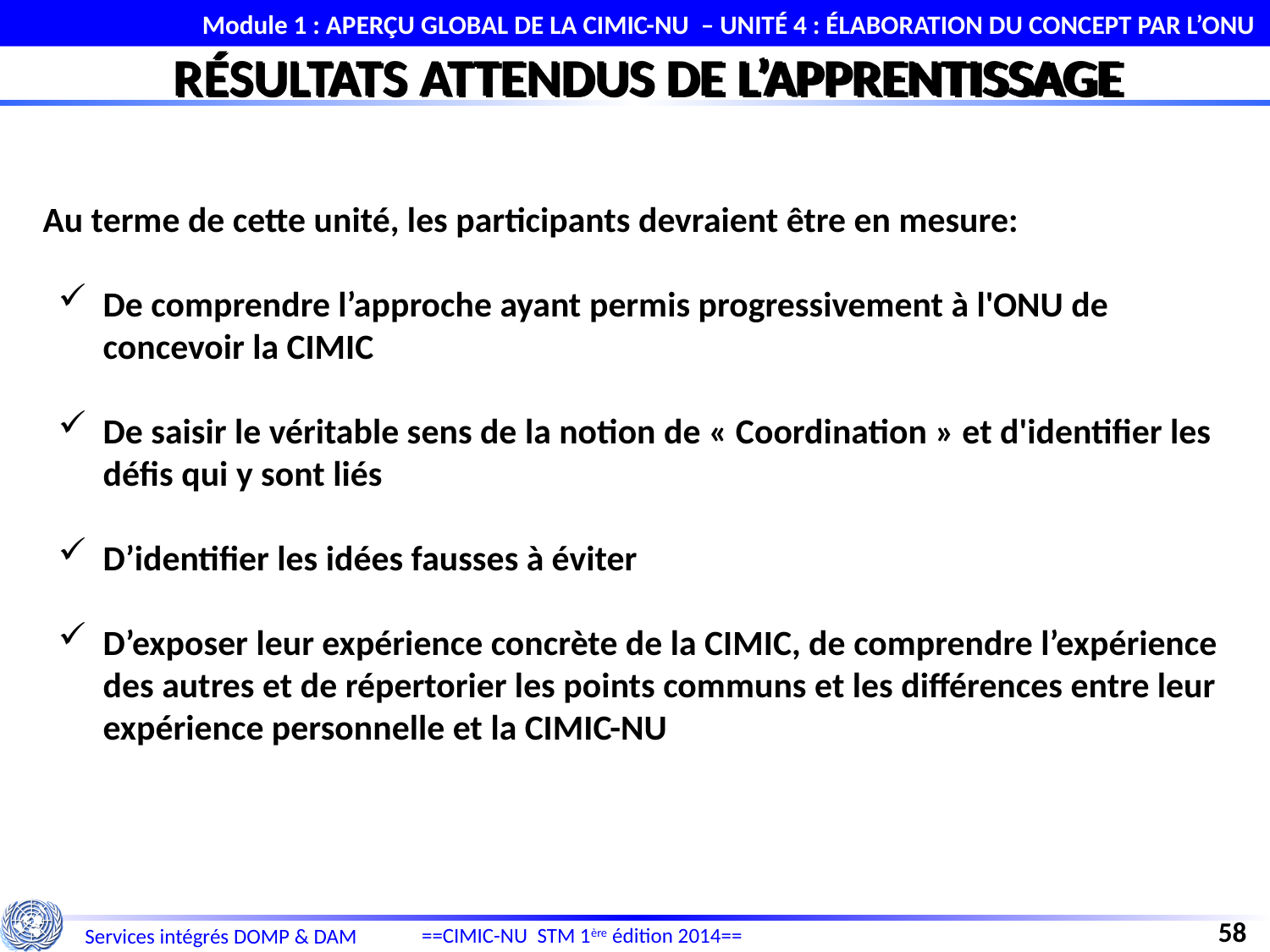

Module 1 : APERÇU GLOBAL DE LA CIMIC-NU  – UNITÉ 4 : ÉLABORATION DU CONCEPT PAR L’ONU
RÉSULTATS ATTENDUS DE L’APPRENTISSAGE
Au terme de cette unité, les participants devraient être en mesure:

De comprendre l’approche ayant permis progressivement à l'ONU de concevoir la CIMIC

De saisir le véritable sens de la notion de « Coordination » et d'identifier les défis qui y sont liés

D’identifier les idées fausses à éviter

D’exposer leur expérience concrète de la CIMIC, de comprendre l’expérience des autres et de répertorier les points communs et les différences entre leur expérience personnelle et la CIMIC-NU
58
==CIMIC-NU  STM 1ère édition 2014==
Services intégrés DOMP & DAM